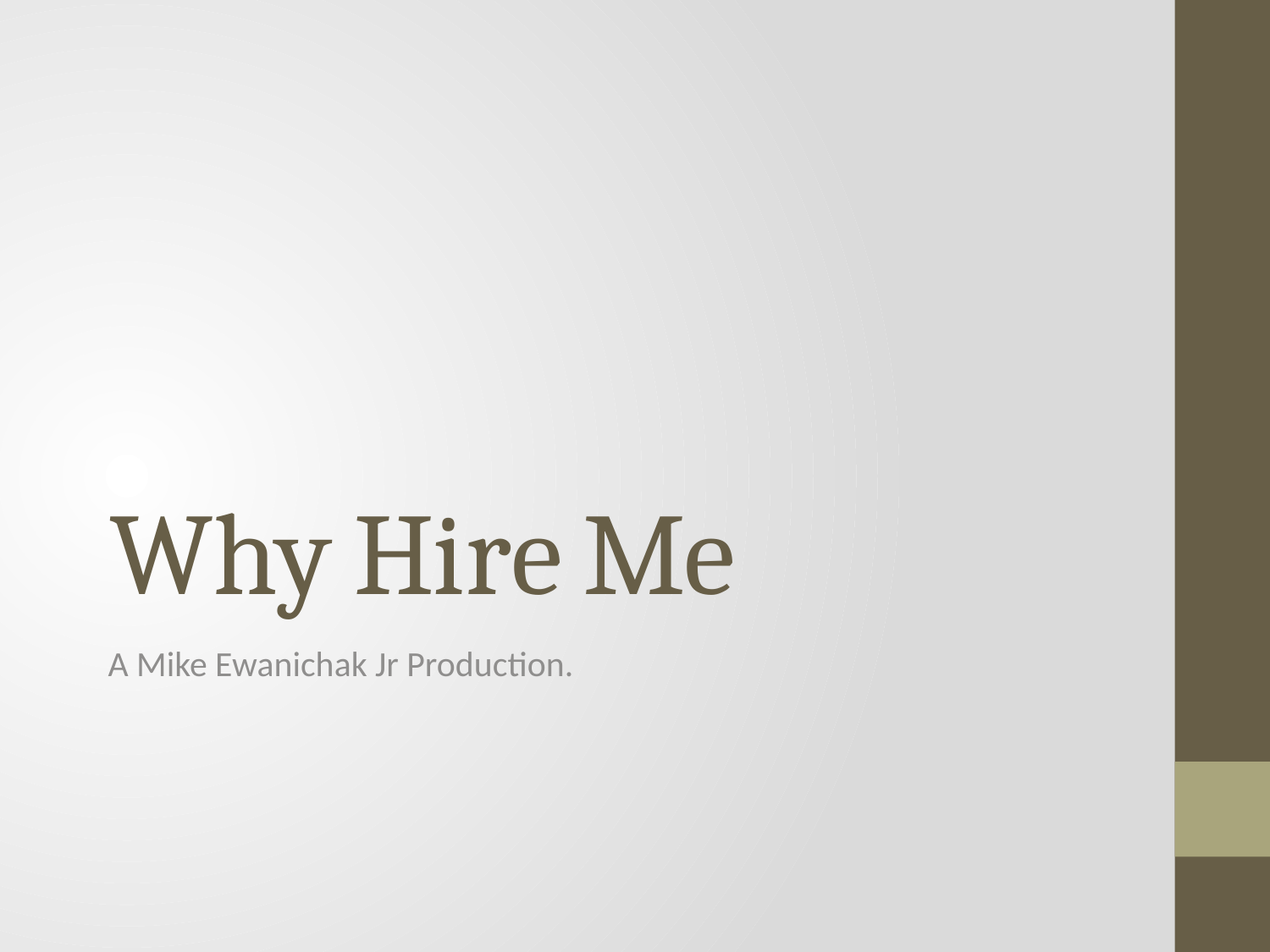

# Why Hire Me
A Mike Ewanichak Jr Production.